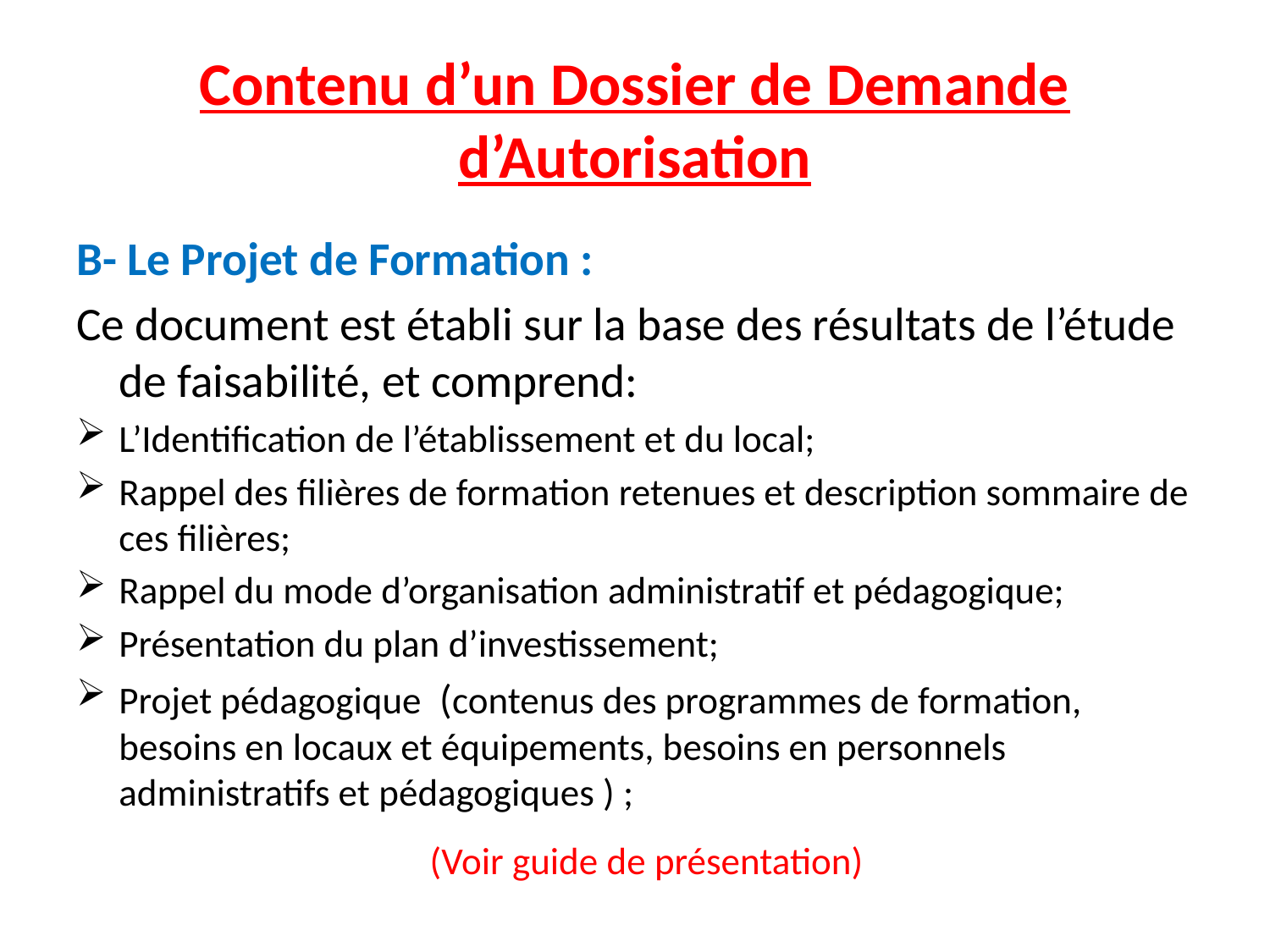

# Contenu d’un Dossier de Demande d’Autorisation
B- Le Projet de Formation :
Ce document est établi sur la base des résultats de l’étude de faisabilité, et comprend:
L’Identification de l’établissement et du local;
Rappel des filières de formation retenues et description sommaire de ces filières;
Rappel du mode d’organisation administratif et pédagogique;
Présentation du plan d’investissement;
Projet pédagogique  (contenus des programmes de formation, besoins en locaux et équipements, besoins en personnels administratifs et pédagogiques ) ;
  (Voir guide de présentation)